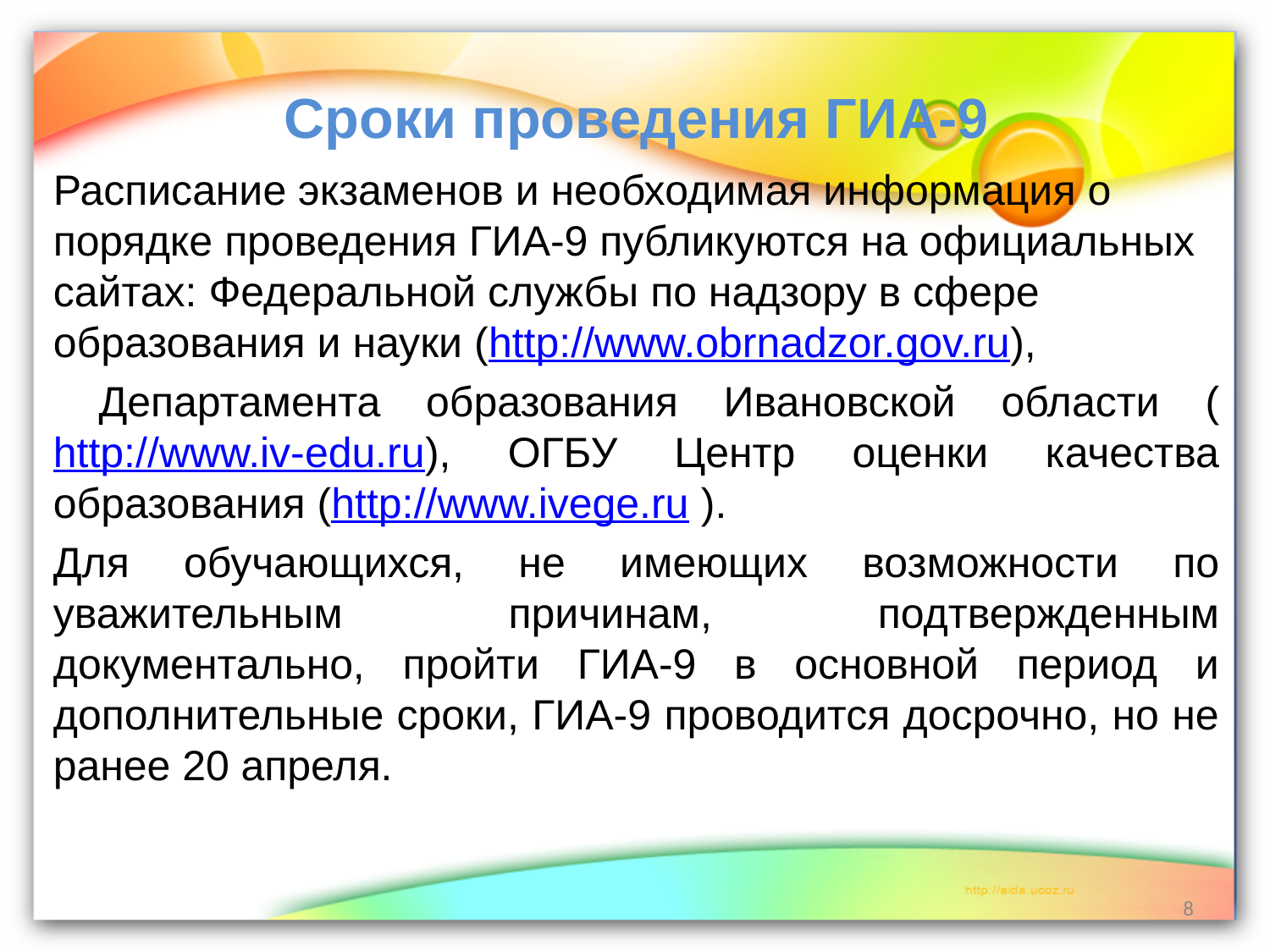

Сроки проведения ГИА-9
Расписание экзаменов и необходимая информация о порядке проведения ГИА-9 публикуются на официальных сайтах: Федеральной службы по надзору в сфере образования и науки (http://www.obrnadzor.gov.ru),
 Департамента образования Ивановской области (http://www.iv-edu.ru), ОГБУ Центр оценки качества образования (http://www.ivege.ru ).
Для обучающихся, не имеющих возможности по уважительным причинам, подтвержденным документально, пройти ГИА-9 в основной период и дополнительные сроки, ГИА-9 проводится досрочно, но не ранее 20 апреля.

8